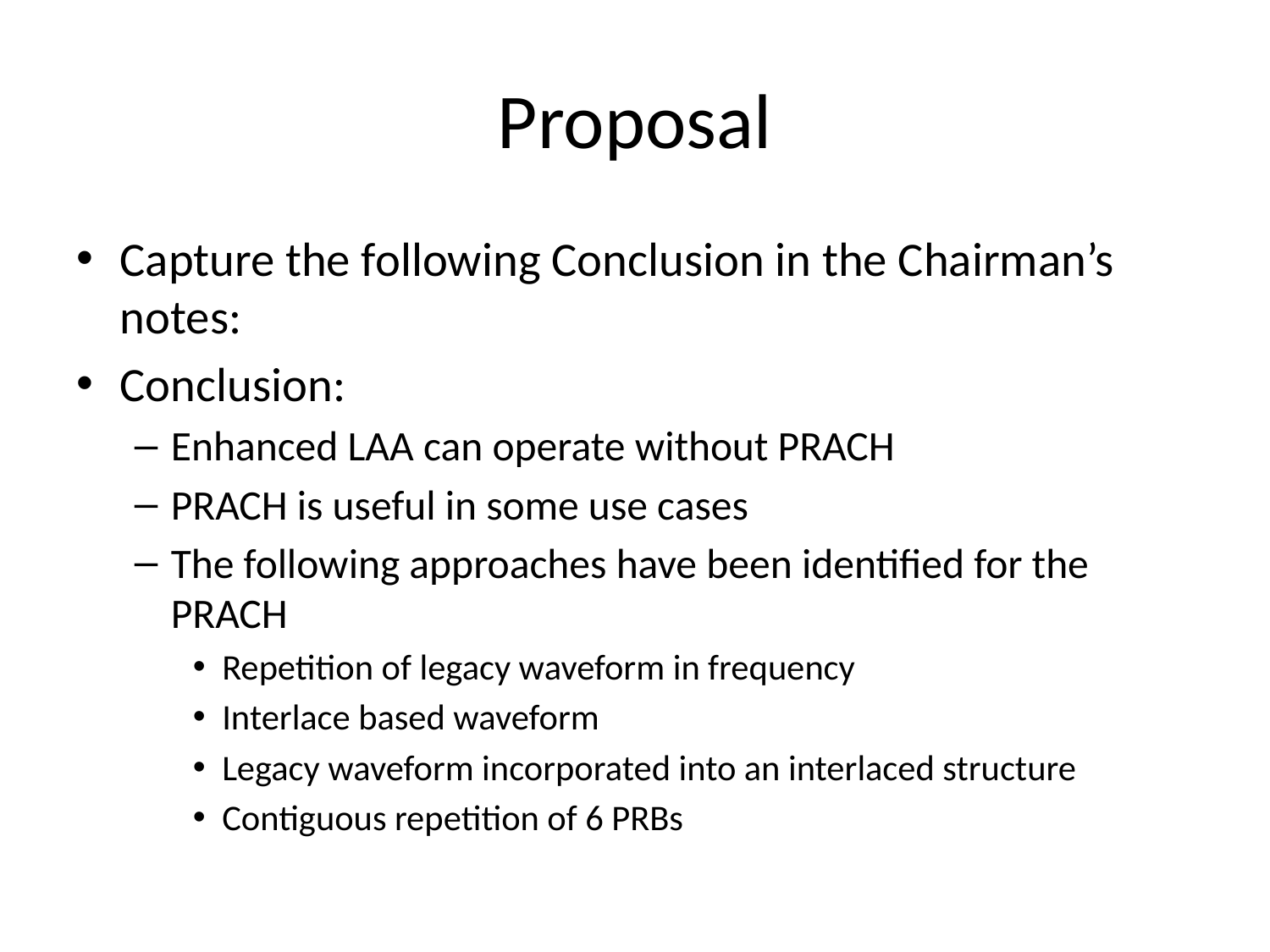

# Proposal
Capture the following Conclusion in the Chairman’s notes:
Conclusion:
Enhanced LAA can operate without PRACH
PRACH is useful in some use cases
The following approaches have been identified for the PRACH
Repetition of legacy waveform in frequency
Interlace based waveform
Legacy waveform incorporated into an interlaced structure
Contiguous repetition of 6 PRBs